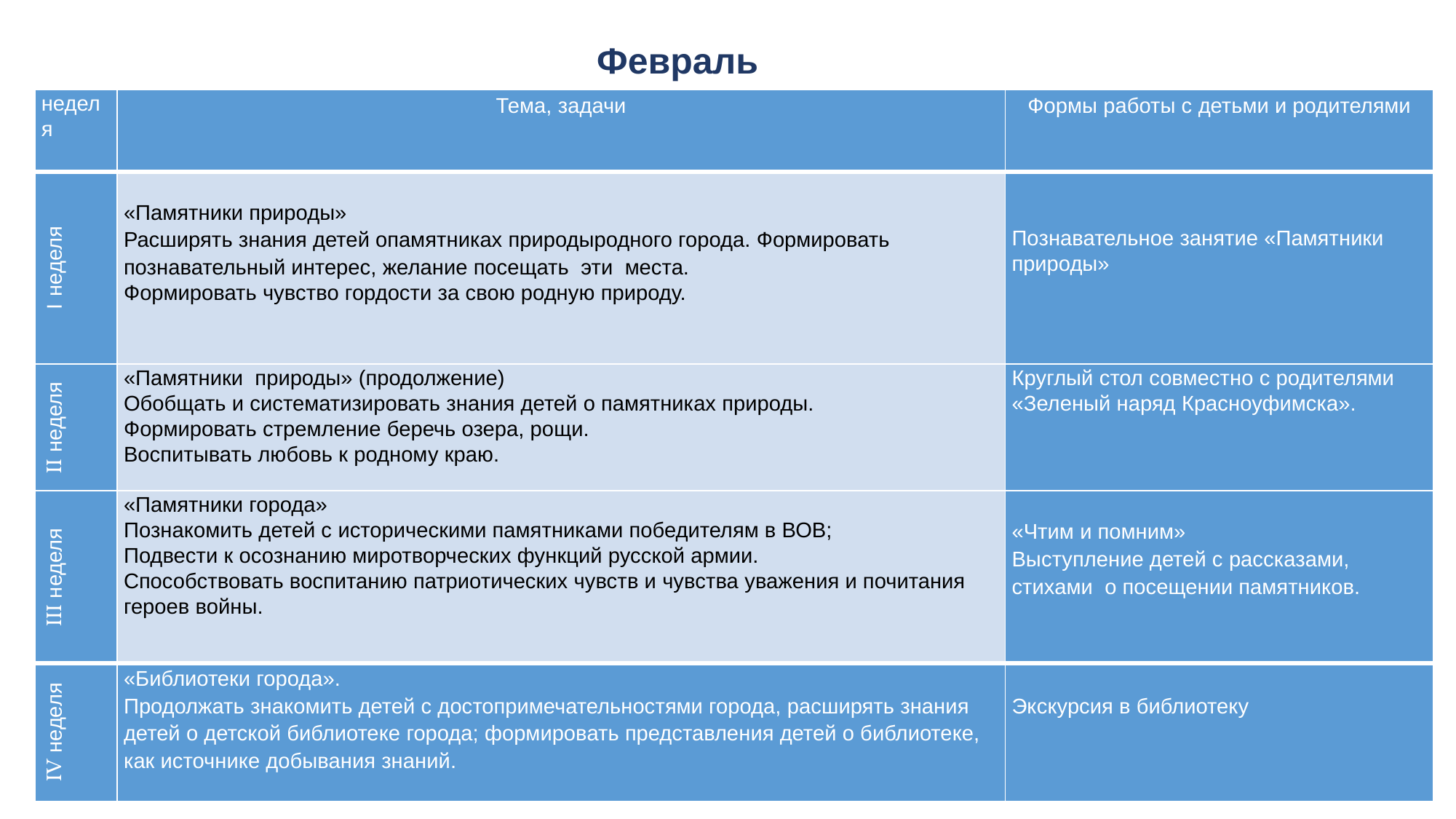

Февраль
| неделя | Тема, задачи | Формы работы с детьми и родителями |
| --- | --- | --- |
| I неделя | «Памятники природы» Расширять знания детей опамятниках природыродного города. Формировать познавательный интерес, желание посещать эти места. Формировать чувство гордости за свою родную природу. | Познавательное занятие «Памятники природы» |
| II неделя | «Памятники природы» (продолжение) Обобщать и систематизировать знания детей о памятниках природы. Формировать стремление беречь озера, рощи. Воспитывать любовь к родному краю. | Круглый стол совместно с родителями «Зеленый наряд Красноуфимска». |
| III неделя | «Памятники города» Познакомить детей с историческими памятниками победителям в ВОВ; Подвести к осознанию миротворческих функций русской армии. Способствовать воспитанию патриотических чувств и чувства уважения и почитания героев войны. | «Чтим и помним» Выступление детей с рассказами, стихами о посещении памятников. |
| IV неделя | «Библиотеки города». Продолжать знакомить детей с достопримечательностями города, расширять знания детей о детской библиотеке города; формировать представления детей о библиотеке, как источнике добывания знаний. | Экскурсия в библиотеку |